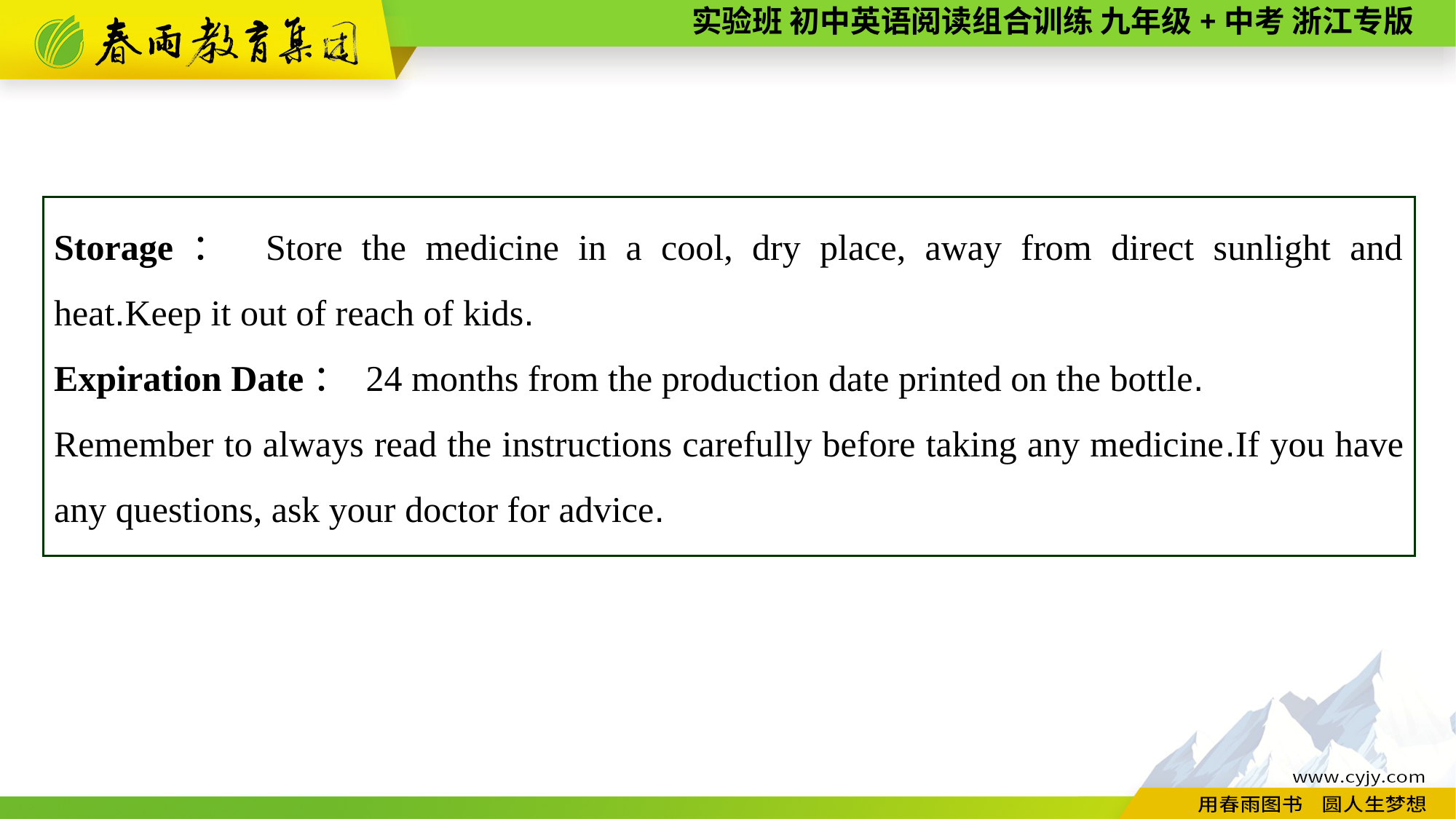

Storage： Store the medicine in a cool, dry place, away from direct sunlight and heat.Keep it out of reach of kids.
Expiration Date： 24 months from the production date printed on the bottle.
Remember to always read the instructions carefully before taking any medicine.If you have any questions, ask your doctor for advice.